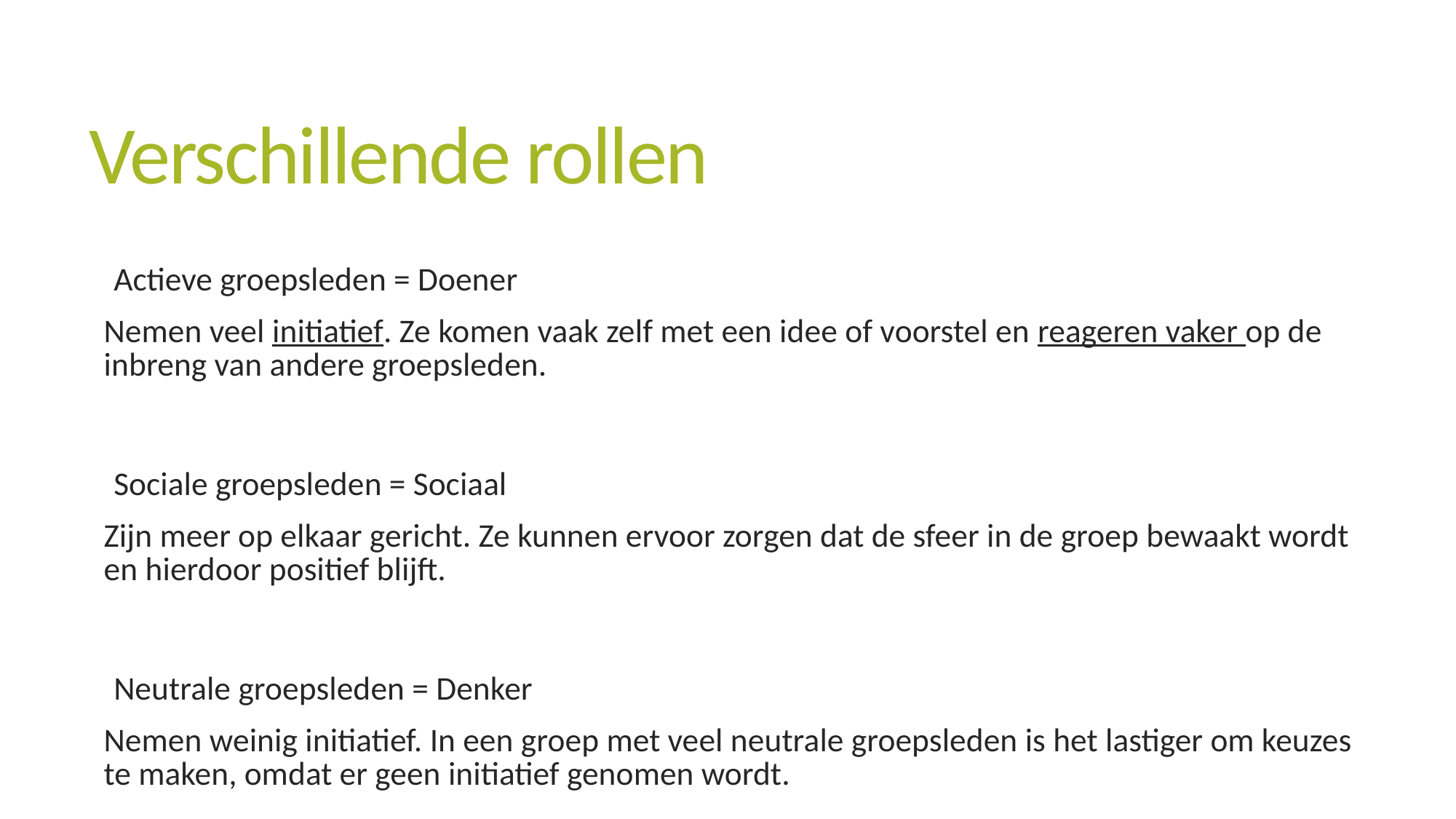

# Verschillende rollen
Actieve groepsleden = Doener
Nemen veel initiatief. Ze komen vaak zelf met een idee of voorstel en reageren vaker op de inbreng van andere groepsleden.
Sociale groepsleden = Sociaal
Zijn meer op elkaar gericht. Ze kunnen ervoor zorgen dat de sfeer in de groep bewaakt wordt en hierdoor positief blijft.
Neutrale groepsleden = Denker
Nemen weinig initiatief. In een groep met veel neutrale groepsleden is het lastiger om keuzes te maken, omdat er geen initiatief genomen wordt.